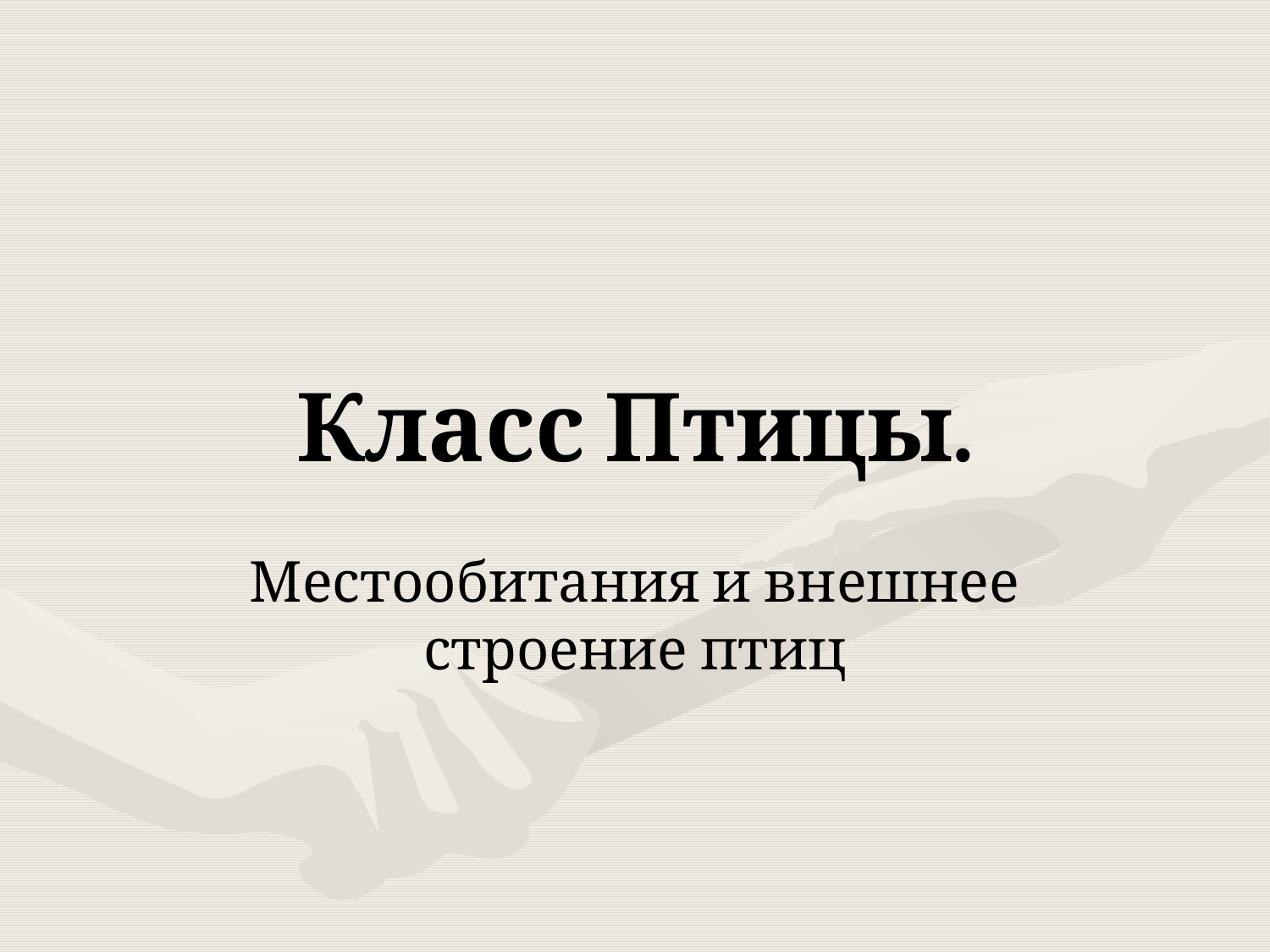

# Класс Птицы.
Местообитания и внешнее строение птиц